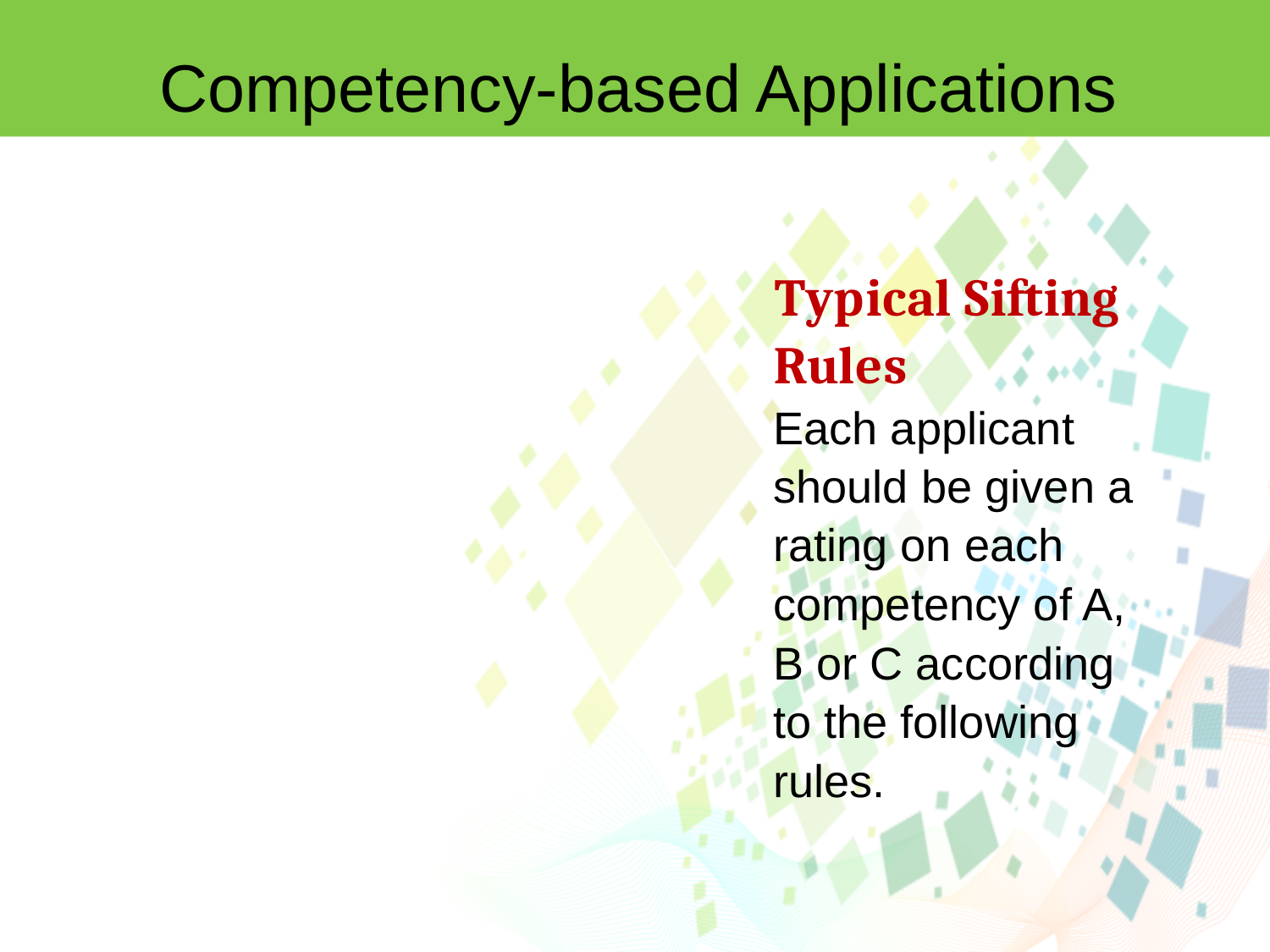

Competency-based Applications
Typical Sifting Rules
Each applicant should be given a rating on each competency of A, B or C according to the following rules.